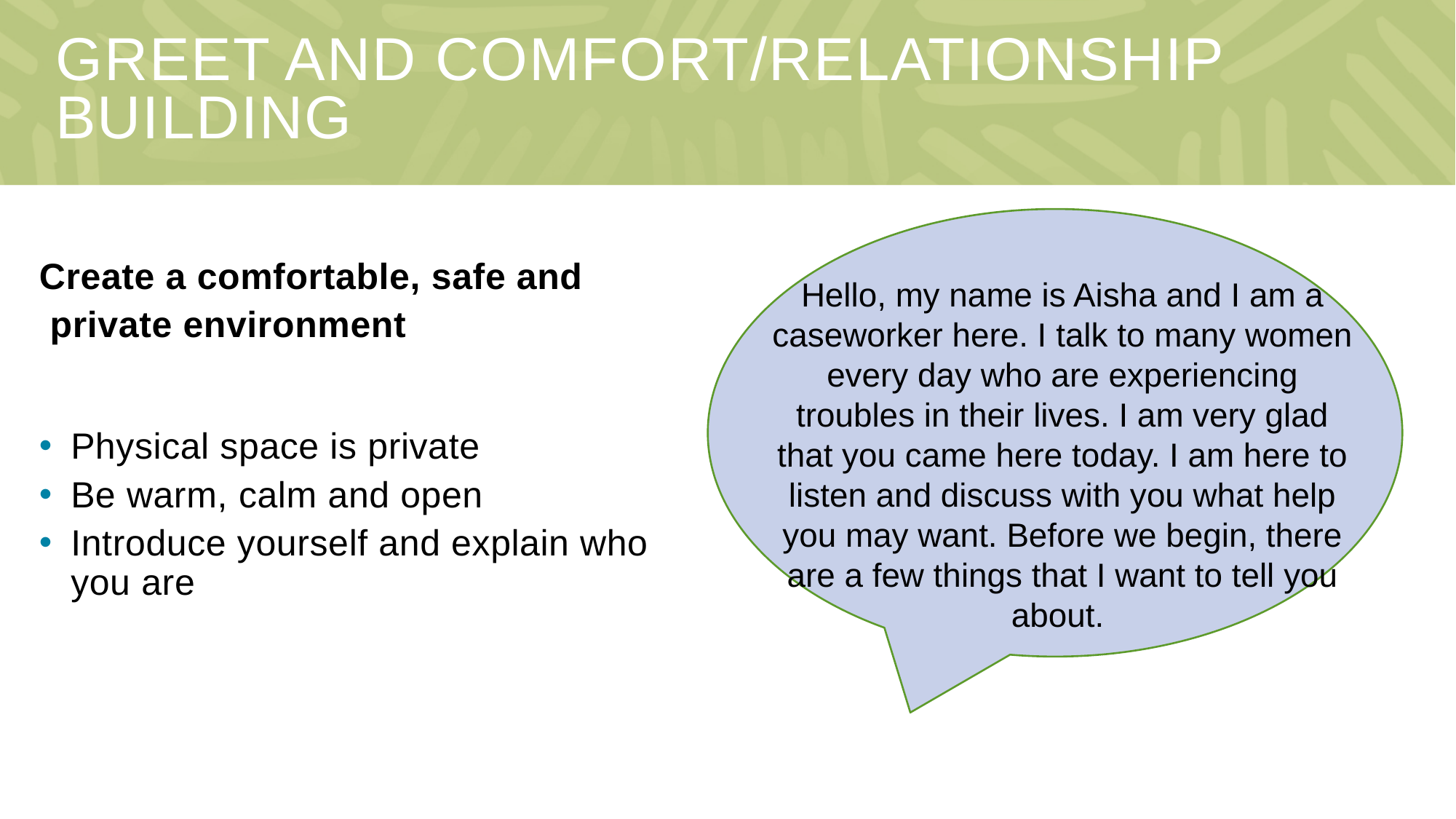

# Greet and comfort/relationship building

Create a comfortable, safe and private environment

Physical space is private
Be warm, calm and open
Introduce yourself and explain who you are
Hello, my name is Aisha and I am a caseworker here. I talk to many women every day who are experiencing troubles in their lives. I am very glad that you came here today. I am here to listen and discuss with you what help you may want. Before we begin, there are a few things that I want to tell you about.